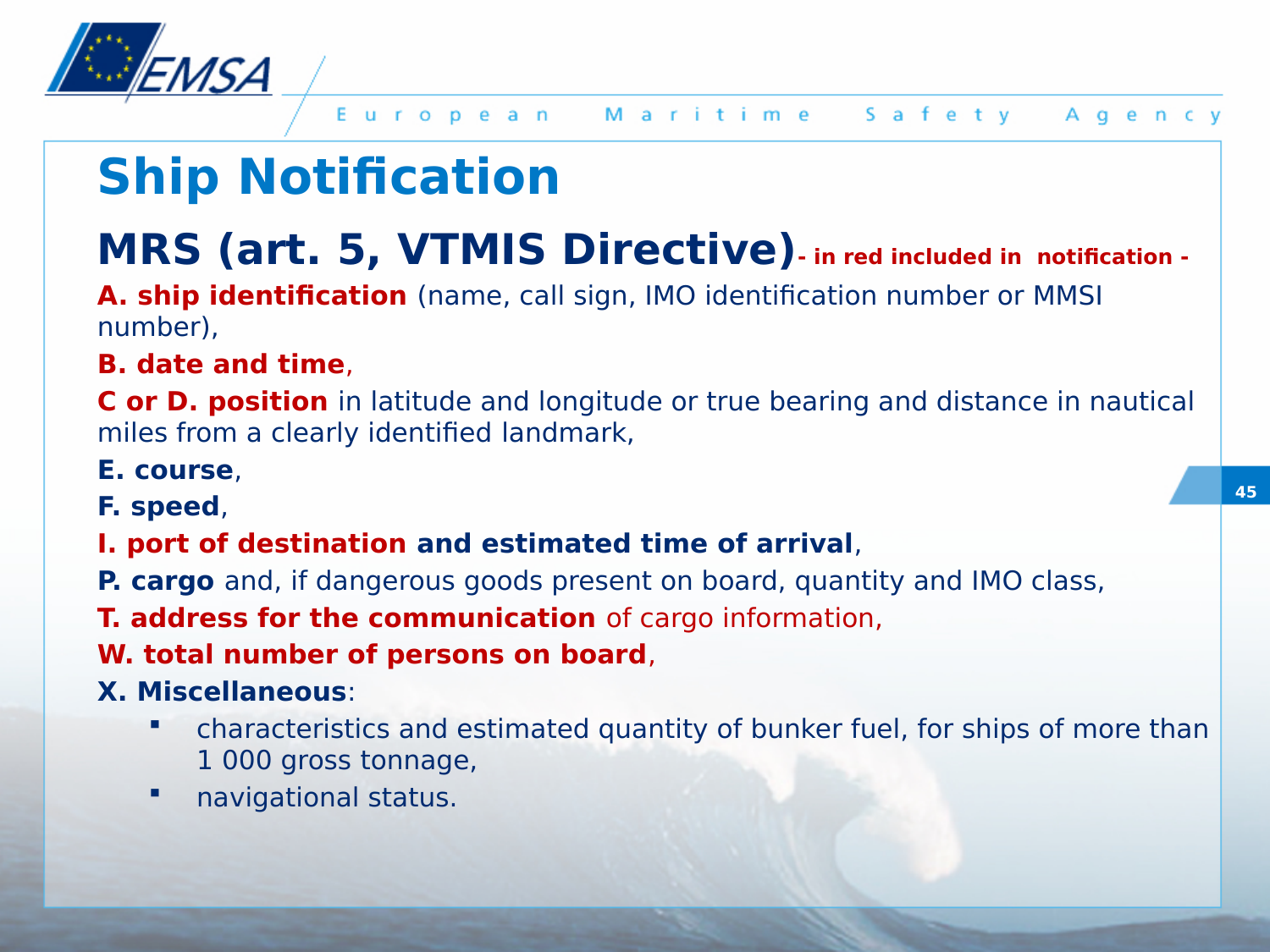

# Ship Notification
MRS (art. 5, VTMIS Directive)- in red included in  notification -
A. ship identification (name, call sign, IMO identification number or MMSI number),
B. date and time,
C or D. position in latitude and longitude or true bearing and distance in nautical miles from a clearly identified landmark,
E. course,
F. speed,
I. port of destination and estimated time of arrival,
P. cargo and, if dangerous goods present on board, quantity and IMO class,
T. address for the communication of cargo information,
W. total number of persons on board,
X. Miscellaneous:
characteristics and estimated quantity of bunker fuel, for ships of more than 1 000 gross tonnage,
navigational status.

45